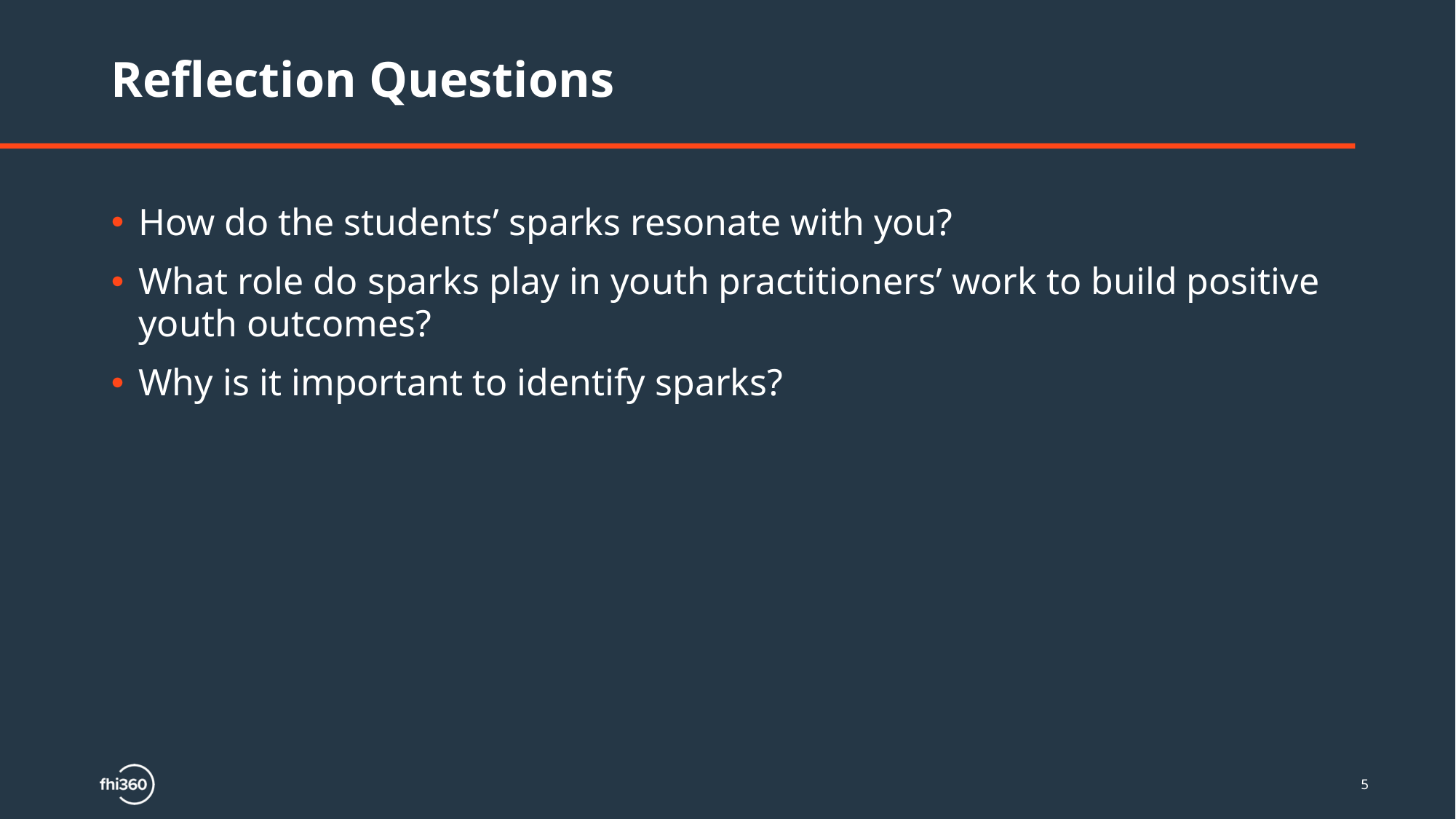

# Reflection Questions
How do the students’ sparks resonate with you?
What role do sparks play in youth practitioners’ work to build positive youth outcomes?
Why is it important to identify sparks?